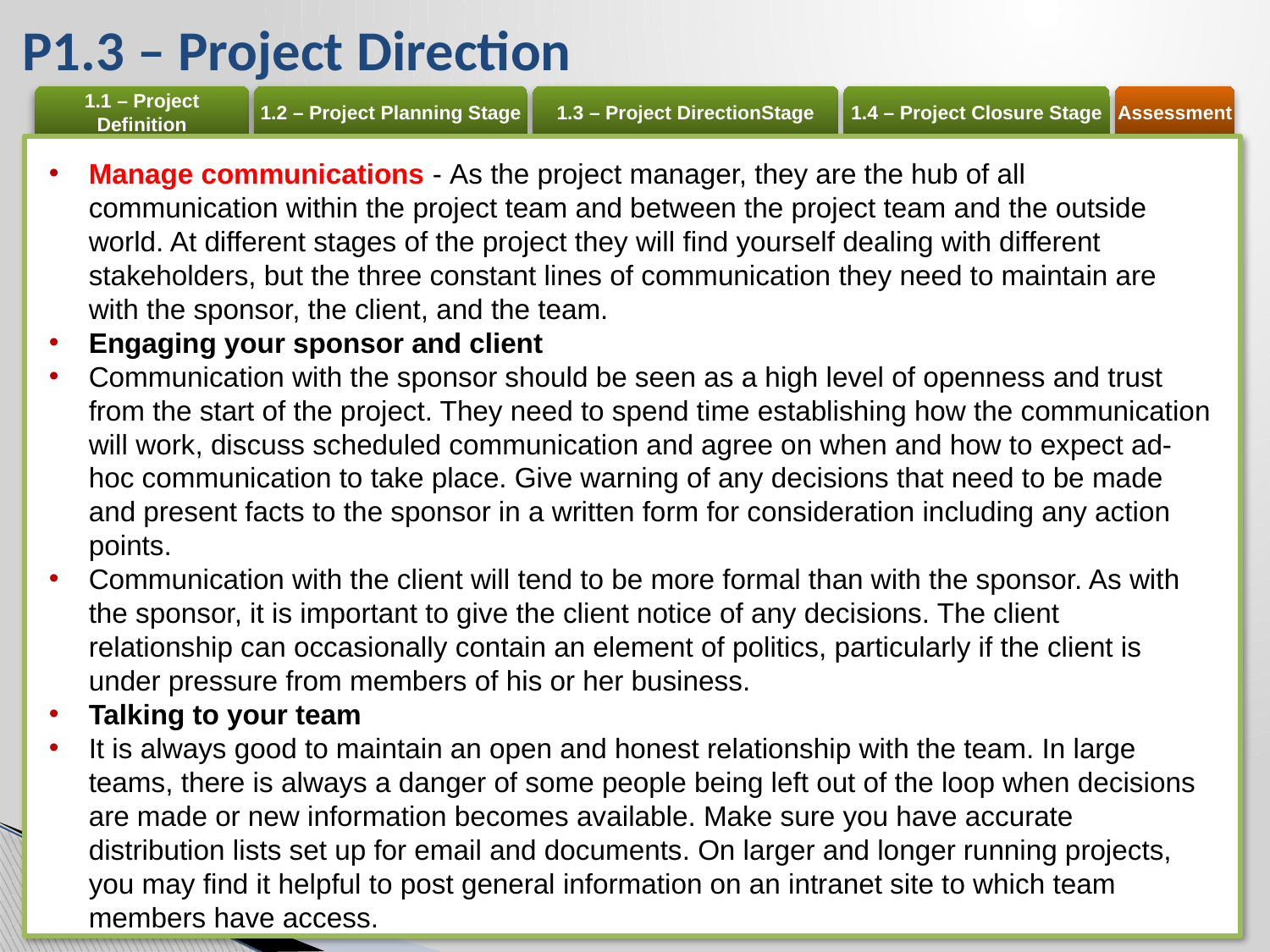

# P1.3 – Project Direction
Manage communications - As the project manager, they are the hub of all communication within the project team and between the project team and the outside world. At different stages of the project they will find yourself dealing with different stakeholders, but the three constant lines of communication they need to maintain are with the sponsor, the client, and the team.
Engaging your sponsor and client
Communication with the sponsor should be seen as a high level of openness and trust from the start of the project. They need to spend time establishing how the communication will work, discuss scheduled communication and agree on when and how to expect ad-hoc communication to take place. Give warning of any decisions that need to be made and present facts to the sponsor in a written form for consideration including any action points.
Communication with the client will tend to be more formal than with the sponsor. As with the sponsor, it is important to give the client notice of any decisions. The client relationship can occasionally contain an element of politics, particularly if the client is under pressure from members of his or her business.
Talking to your team
It is always good to maintain an open and honest relationship with the team. In large teams, there is always a danger of some people being left out of the loop when decisions are made or new information becomes available. Make sure you have accurate distribution lists set up for email and documents. On larger and longer running projects, you may find it helpful to post general information on an intranet site to which team members have access.